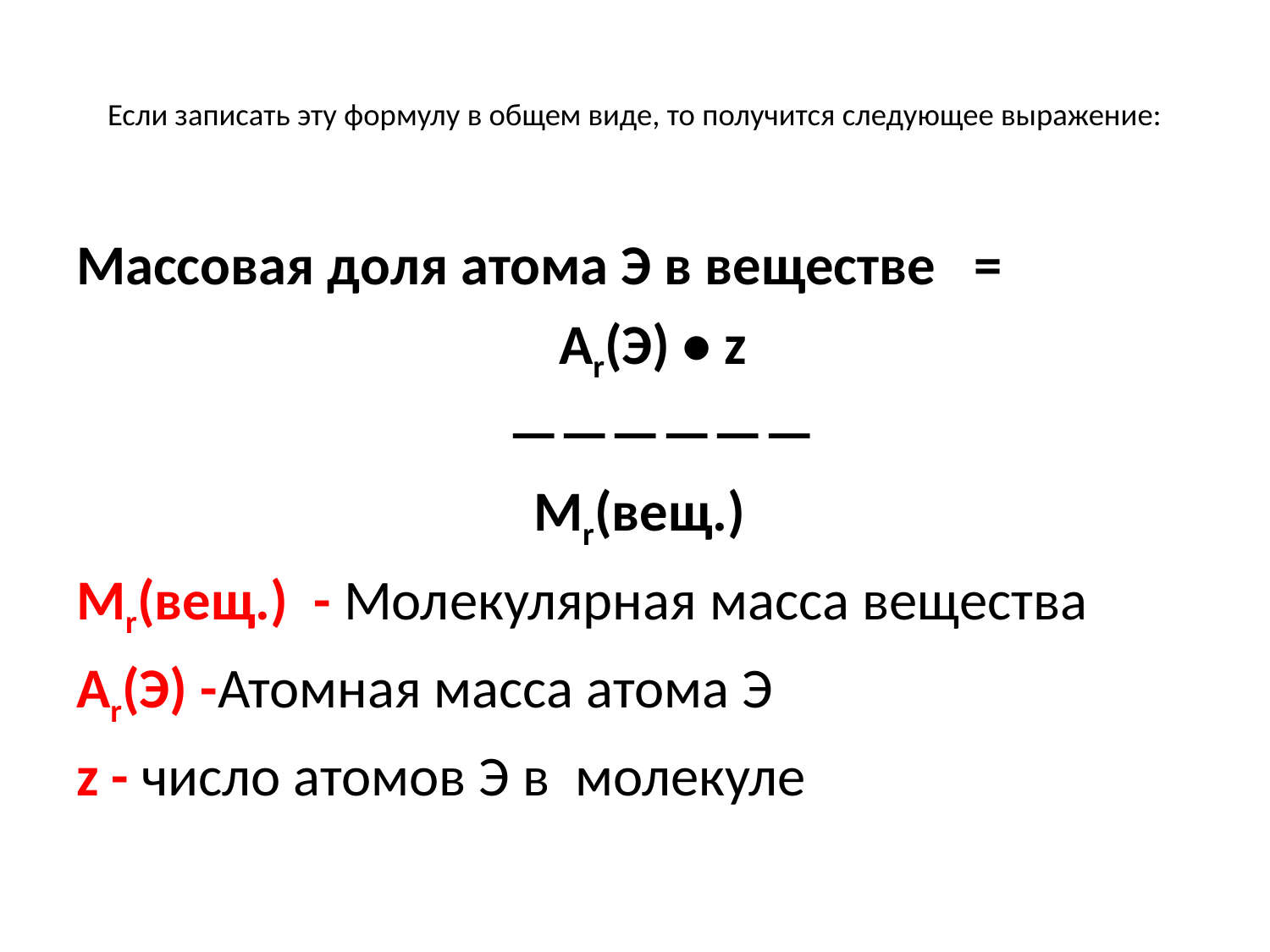

# Если записать эту формулу в общем виде, то получится следующее выражение:
Массовая доля атома Э в веществе   =
                                      Аr(Э) • z
                                  ——————
                                    Mr(вещ.)
Mr(вещ.)  - Молекулярная масса вещества
Аr(Э) -Атомная масса атома Э
z - число атомов Э в  молекуле